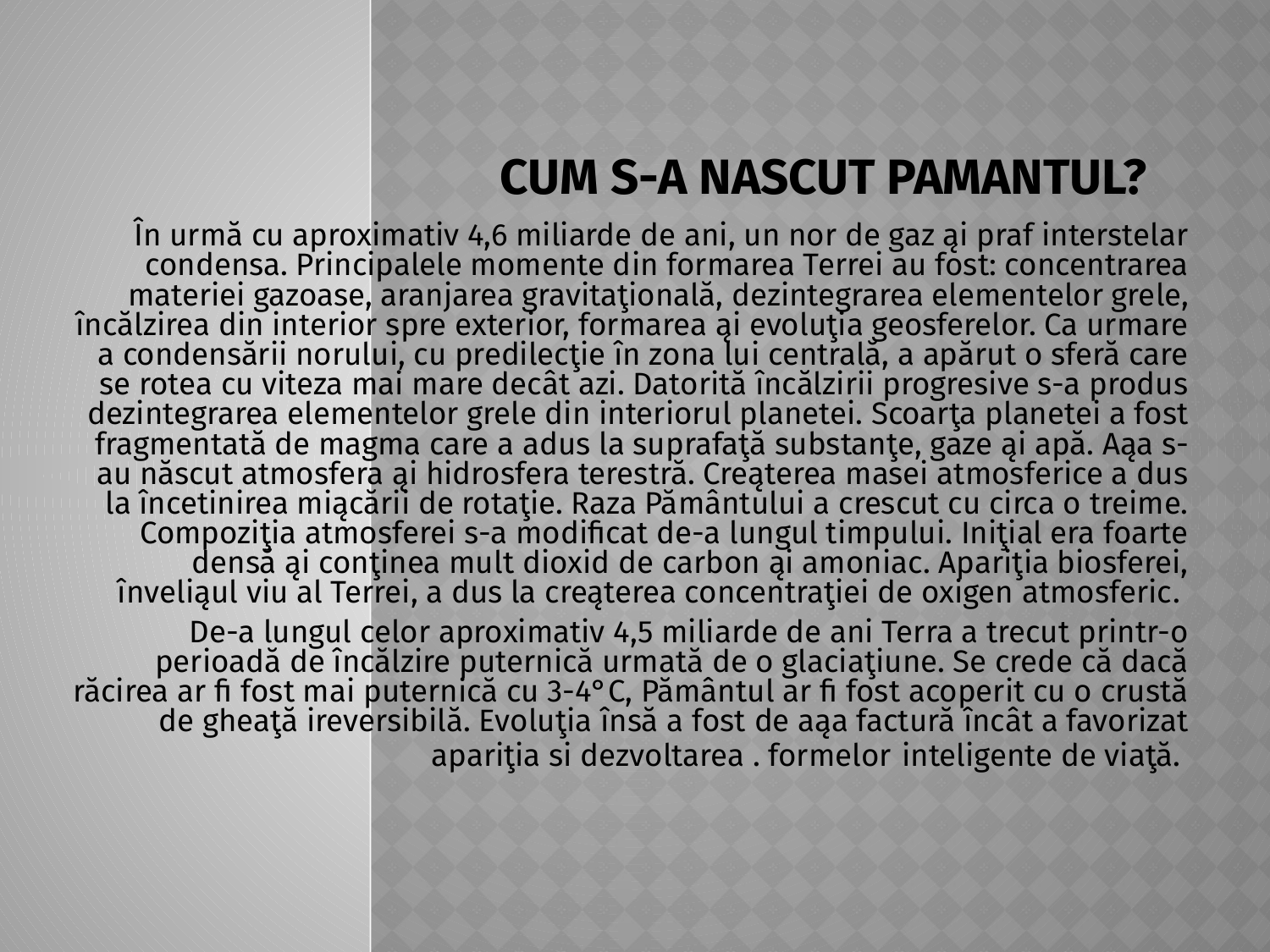

# CUM S-A NASCUT PAMANTUL?
În urmă cu aproximativ 4,6 miliarde de ani, un nor de gaz ąi praf interstelar condensa. Principalele momente din formarea Terrei au fost: concentrarea materiei gazoase, aranjarea gravitaţională, dezintegrarea elementelor grele, încălzirea din interior spre exterior, formarea ąi evoluţia geosferelor. Ca urmare a condensării norului, cu predilecţie în zona lui centrală, a apărut o sferă care se rotea cu viteza mai mare decât azi. Datorită încălzirii progresive s-a produs dezintegrarea elementelor grele din interiorul planetei. Scoarţa planetei a fost fragmentată de magma care a adus la suprafaţă substanţe, gaze ąi apă. Aąa s-au născut atmosfera ąi hidrosfera terestră. Creąterea masei atmosferice a dus la încetinirea miącării de rotaţie. Raza Pământului a crescut cu circa o treime. Compoziţia atmosferei s-a modificat de-a lungul timpului. Iniţial era foarte densă ąi conţinea mult dioxid de carbon ąi amoniac. Apariţia biosferei, înveliąul viu al Terrei, a dus la creąterea concentraţiei de oxigen atmosferic.
De-a lungul celor aproximativ 4,5 miliarde de ani Terra a trecut printr-o perioadă de încălzire puternică urmată de o glaciaţiune. Se crede că dacă răcirea ar fi fost mai puternică cu 3-4°C, Pământul ar fi fost acoperit cu o crustă de gheaţă ireversibilă. Evoluţia însă a fost de aąa factură încât a favorizat apariţia ąi dezvoltarea

În urmă cu aproximativ 4,6 miliarde de ani, un nor de gaz ąi praf interstelar condensa. Principalele momente din formarea Terrei au fost: concentrarea materiei gazoase, aranjarea gravitaţională, dezintegrarea elementelor grele, încălzirea din interior spre exterior, formarea ąi evoluţia geosferelor. Ca urmare a condensării norului, cu predilecţie în zona lui centrală, a apărut o sferă care se rotea cu viteza mai mare decât azi. Datorită încălzirii progresive s-a produs dezintegrarea elementelor grele din interiorul planetei. Scoarţa planetei a fost fragmentată de magma care a adus la suprafaţă substanţe, gaze ąi apă. Aąa s-au născut atmosfera ąi hidrosfera terestră. Creąterea masei atmosferice a dus la încetinirea miącării de rotaţie. Raza Pământului a crescut cu circa o treime. Compoziţia atmosferei s-a modificat de-a lungul timpului. Iniţial era foarte densă ąi conţinea mult dioxid de carbon ąi amoniac. Apariţia biosferei, înveliąul viu al Terrei, a dus la creąterea concentraţiei de oxigen atmosferic.
De-a lungul celor aproximativ 4,5 miliarde de ani Terra a trecut printr-o perioadă de încălzire puternică urmată de o glaciaţiune. Se crede că dacă răcirea ar fi fost mai puternică cu 3-4°C, Pământul ar fi fost acoperit cu o crustă de gheaţă ireversibilă. Evoluţia însă a fost de aąa factură încât a favorizat apariţia si dezvoltarea . formelor inteligente de viaţă.